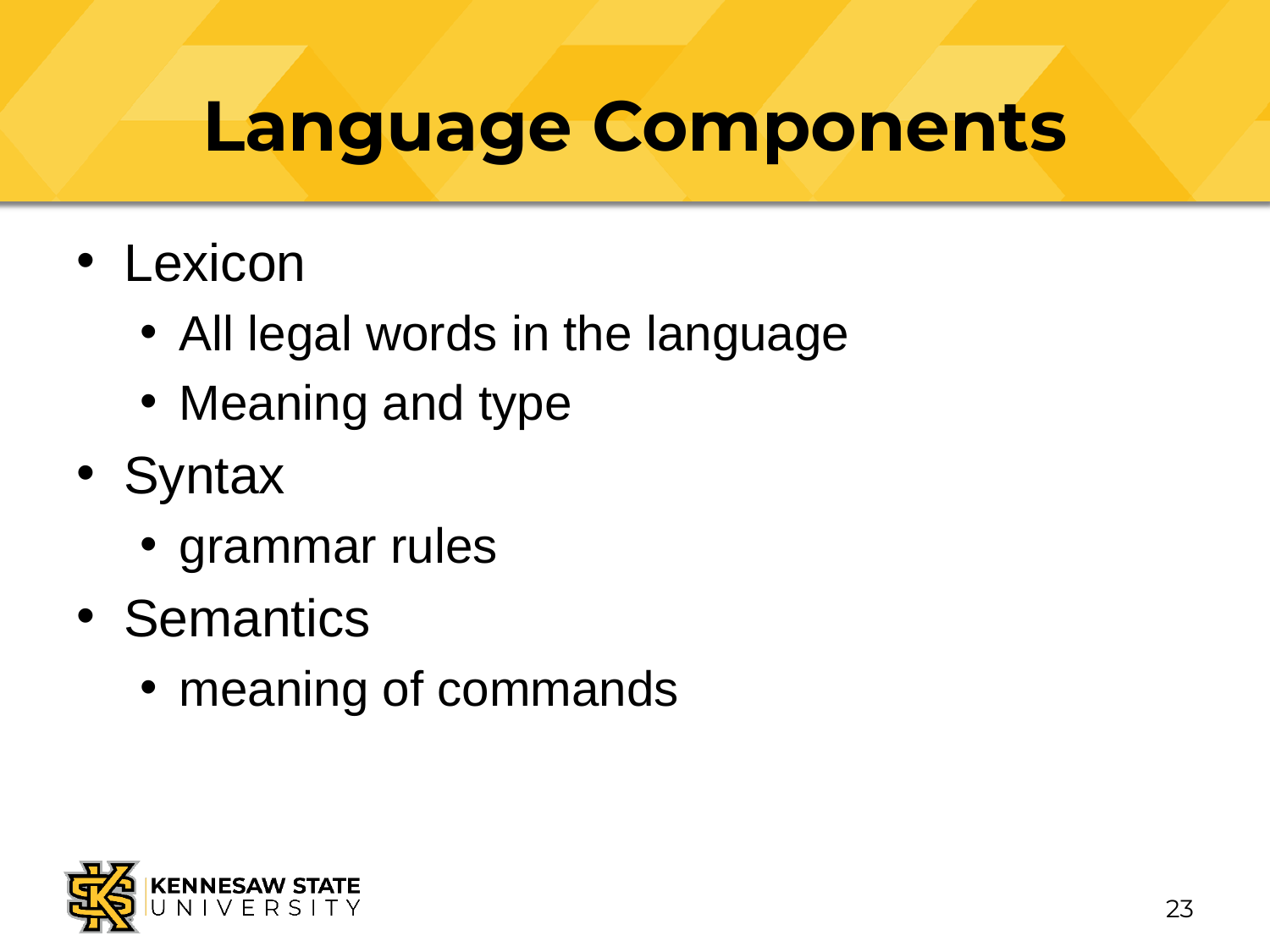

# Language Components
Lexicon
All legal words in the language
Meaning and type
Syntax
grammar rules
Semantics
meaning of commands
23